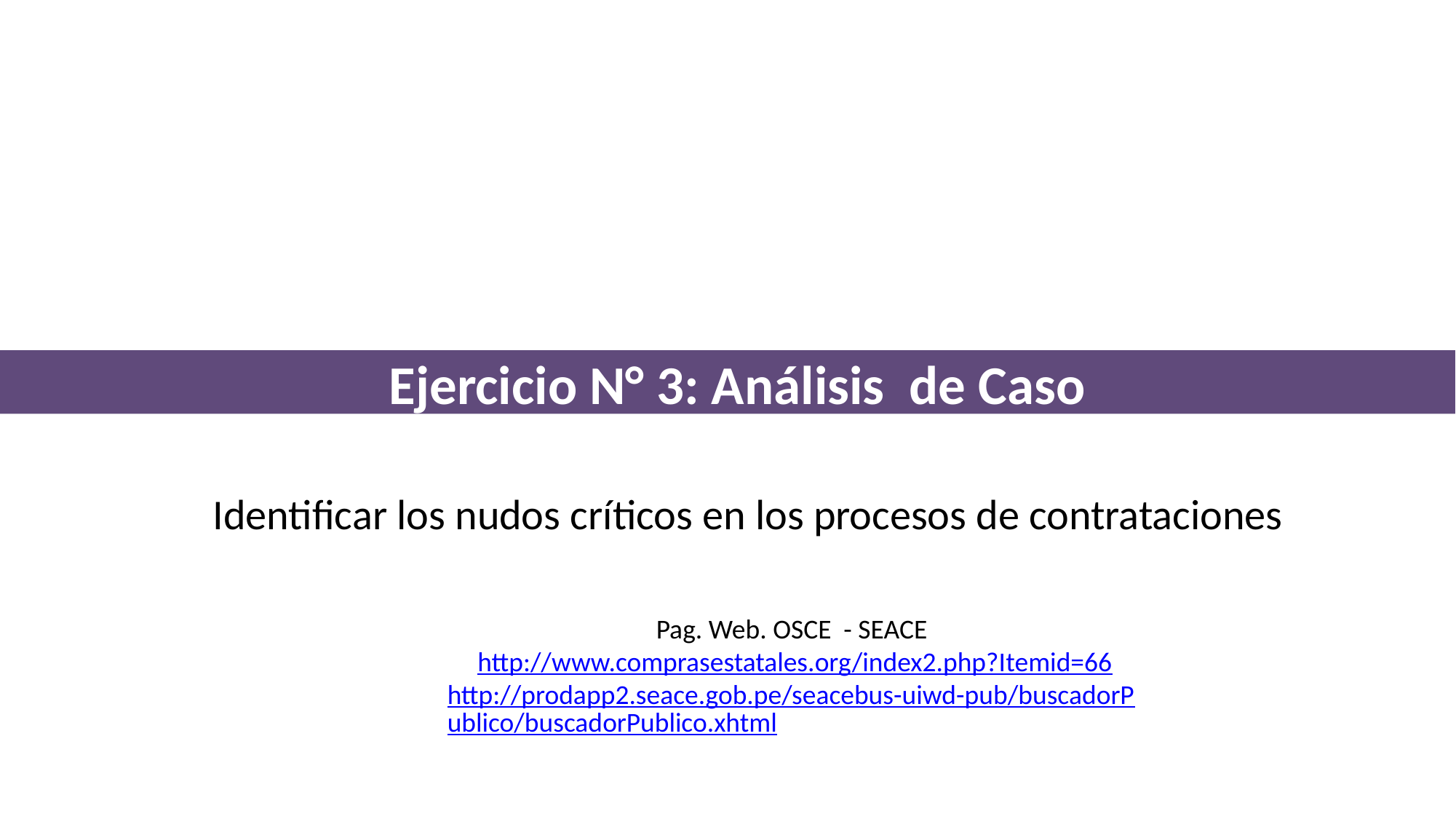

Ejercicio N° 3: Análisis  de Caso

Identificar los nudos críticos en los procesos de contrataciones

Pag. Web. OSCE  - SEACE http://www.comprasestatales.org/index2.php?Itemid=66
http://prodapp2.seace.gob.pe/seacebus-uiwd-pub/buscadorPublico/buscadorPublico.xhtml